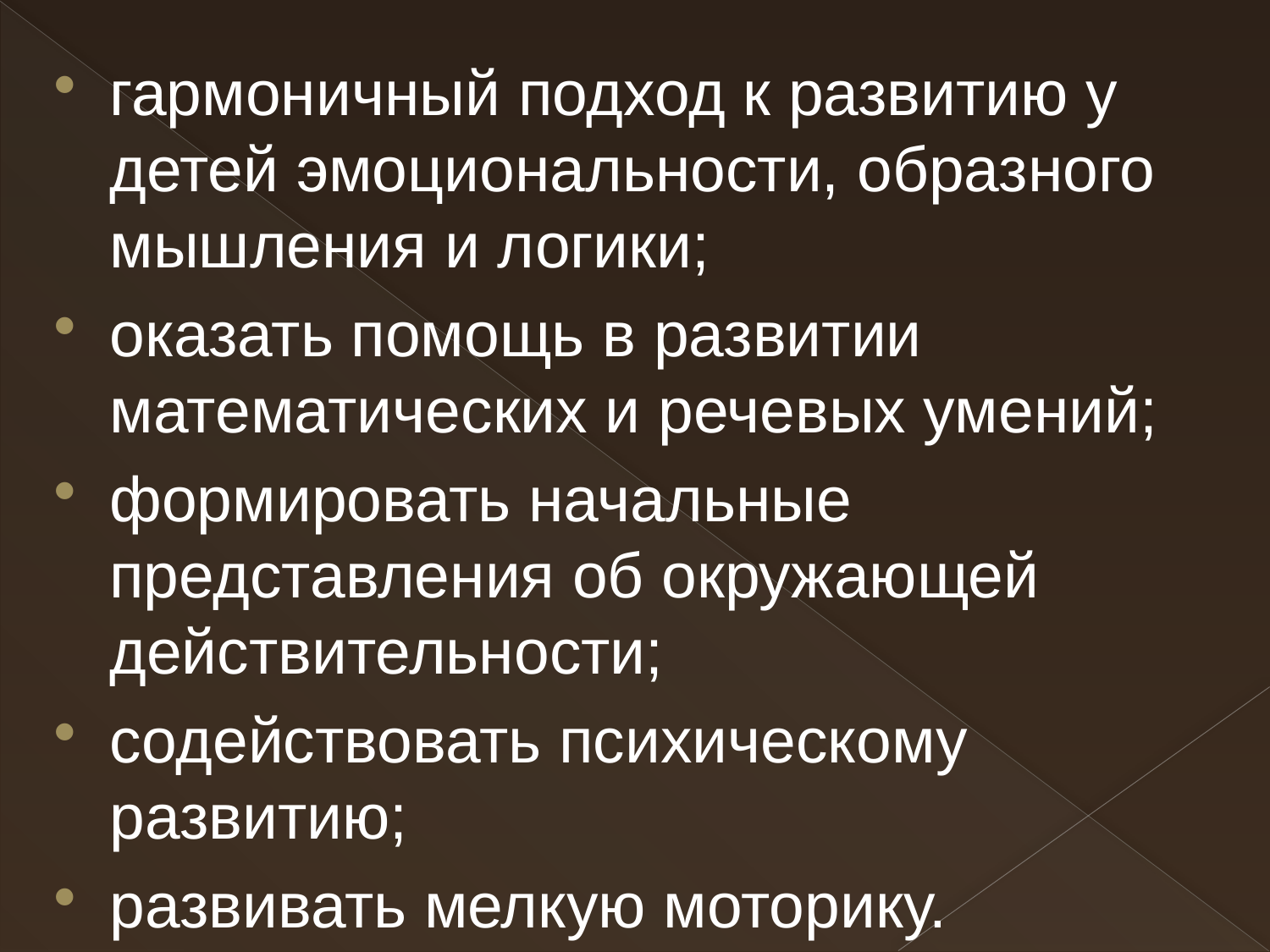

гармоничный подход к развитию у детей эмоциональности, образного мышления и логики;
оказать помощь в развитии математических и речевых умений;
формировать начальные представления об окружающей действительности;
содействовать психическому развитию;
развивать мелкую моторику.